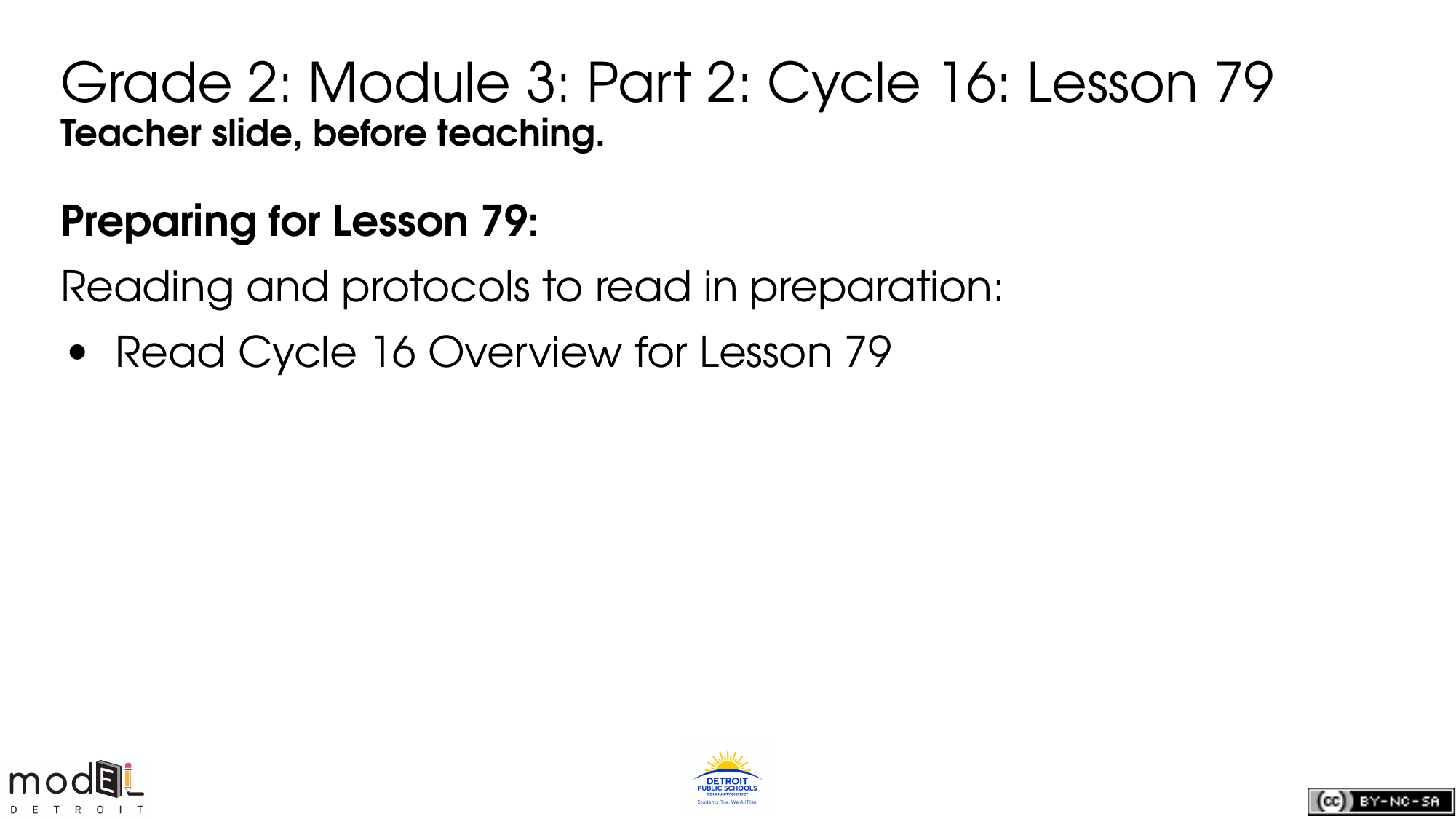

# Grade 2: Module 3: Part 2: Cycle 16: Lesson 79
Teacher slide, before teaching.
Preparing for Lesson 79:
Reading and protocols to read in preparation:
Read Cycle 16 Overview for Lesson 79